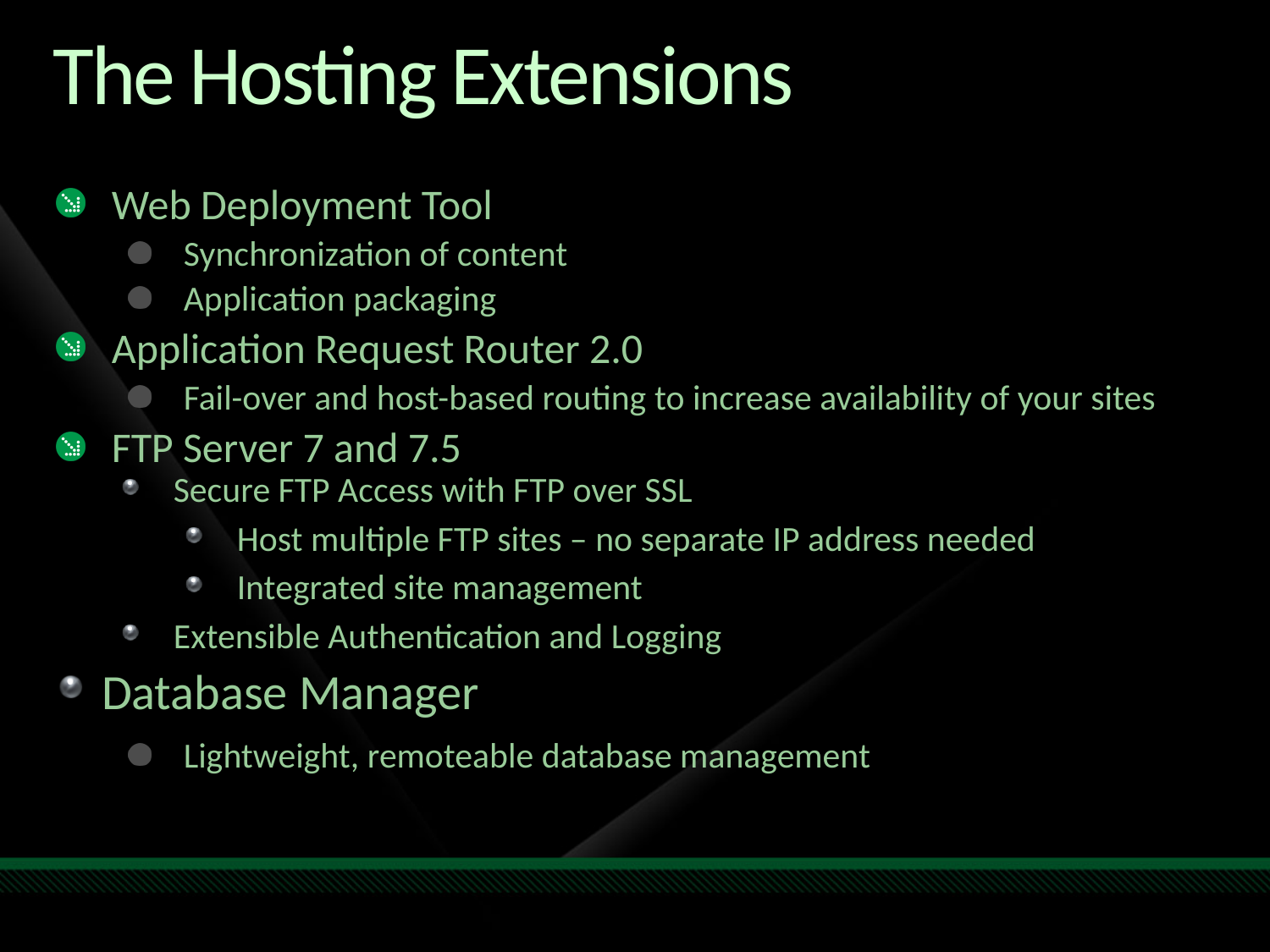

# The Hosting Extensions
Web Deployment Tool
Synchronization of content
Application packaging
Application Request Router 2.0
Fail-over and host-based routing to increase availability of your sites
FTP Server 7 and 7.5
Secure FTP Access with FTP over SSL
Host multiple FTP sites – no separate IP address needed
Integrated site management
Extensible Authentication and Logging
Database Manager
Lightweight, remoteable database management